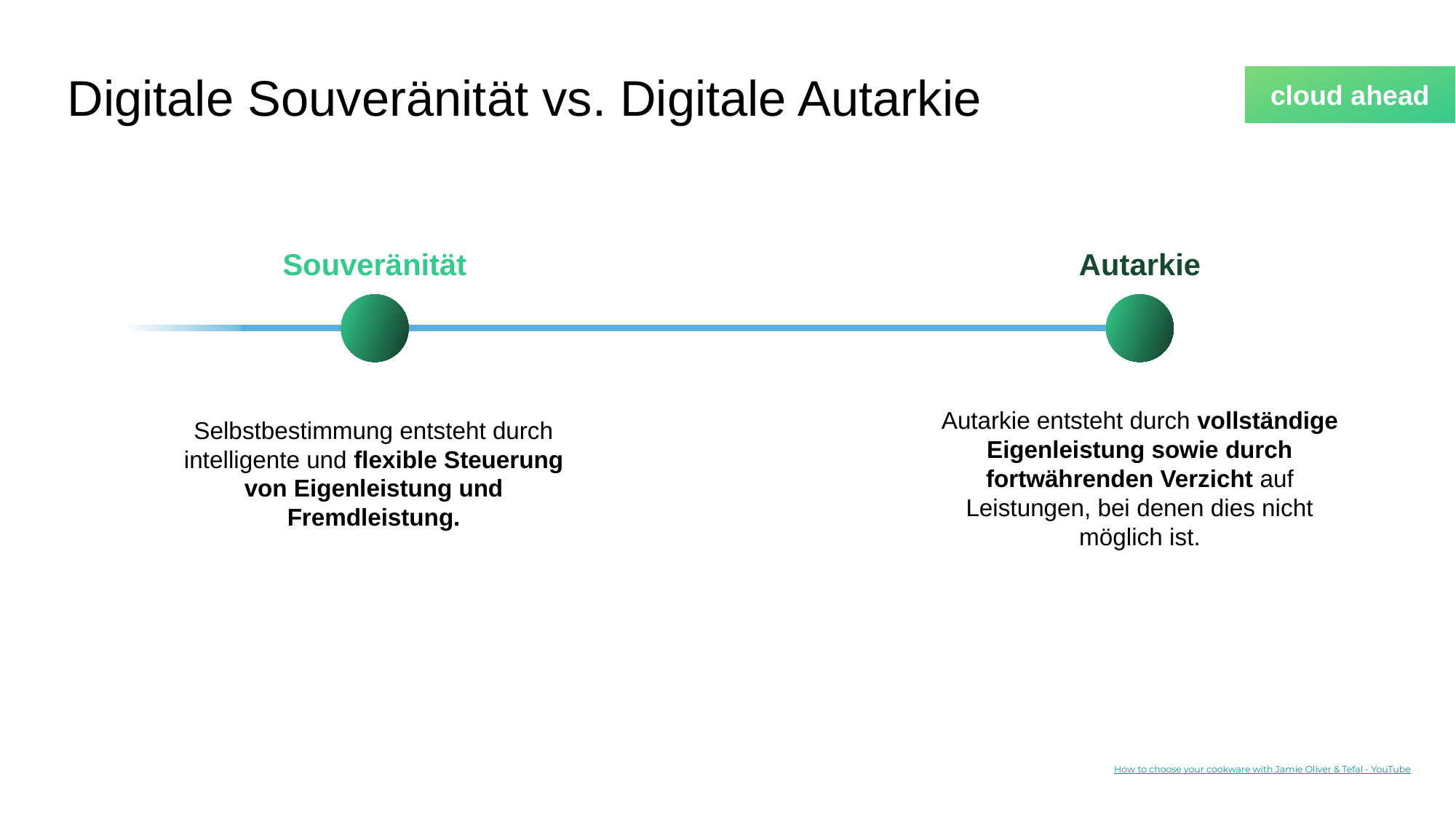

# Digitale Souveränität vs. Digitale Autarkie

Autarkie
Souveränität
Fremdbestimmung
Autarkie entsteht durch vollständige Eigenleistung sowie durch fortwährenden Verzicht auf Leistungen, bei denen dies nicht möglich ist.
Selbstbestimmung entsteht durch intelligente und flexible Steuerung von Eigenleistung und Fremdleistung.
How to choose your cookware with Jamie Oliver & Tefal - YouTube